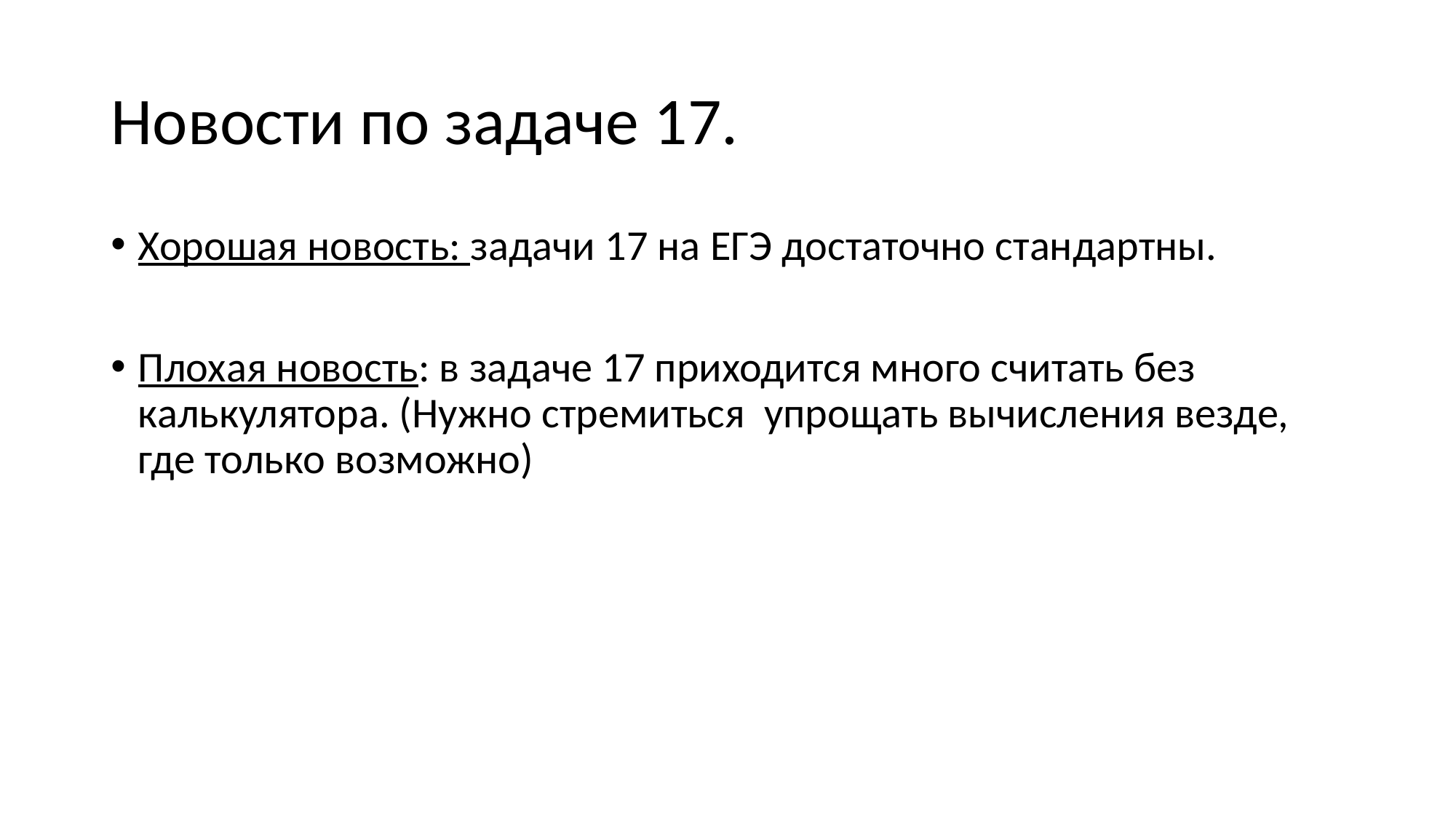

# Новости по задаче 17.
Хорошая новость: задачи 17 на ЕГЭ достаточно стандартны.

Плохая новость: в задаче 17 приходится много считать без калькулятора. (Нужно стремиться  упрощать вычисления везде, где только возможно)